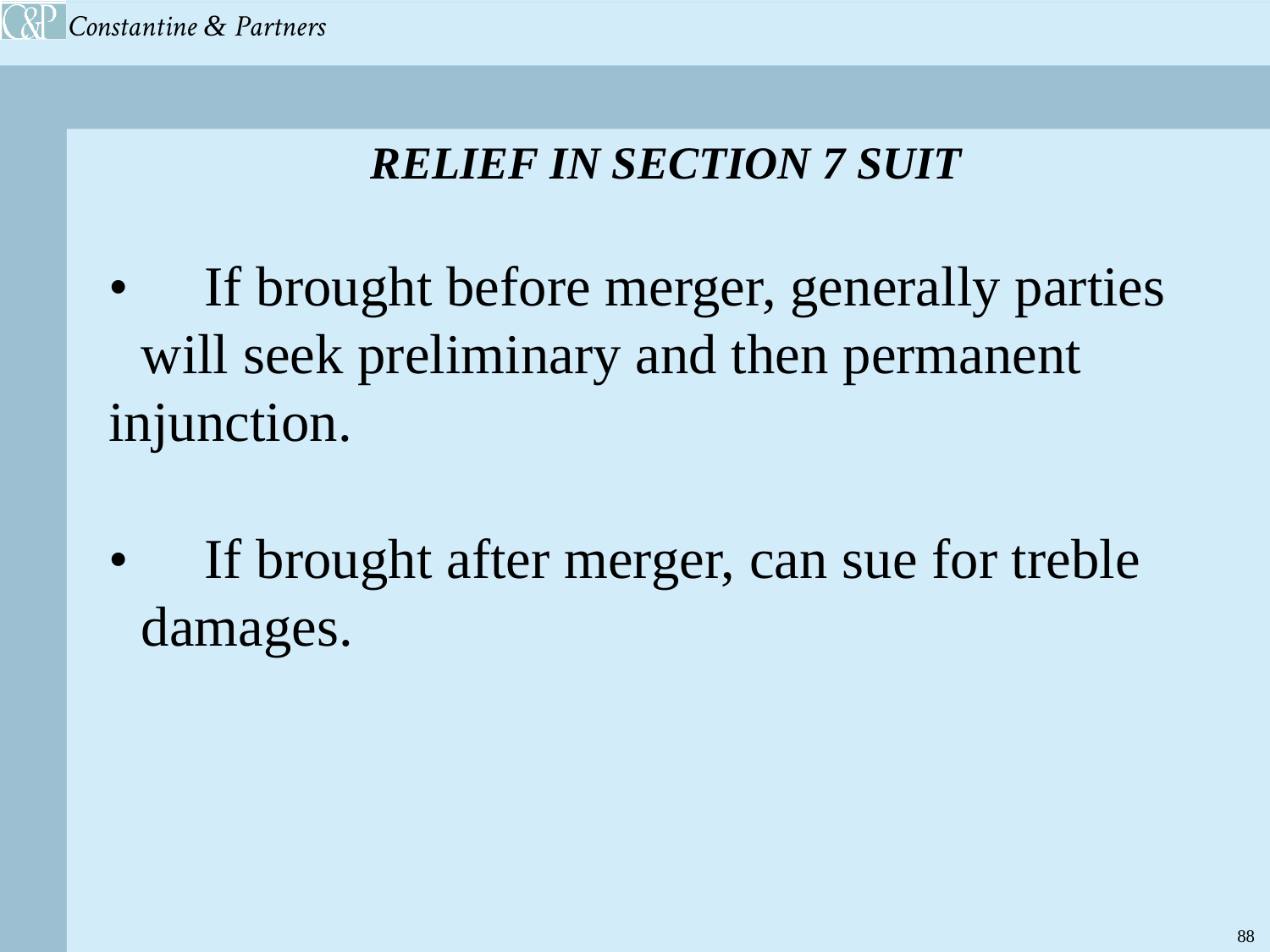

RELIEF IN SECTION 7 SUIT
• 	If brought before merger, generally parties 		will seek preliminary and then permanent 		injunction.

• 	If brought after merger, can sue for treble 		damages.